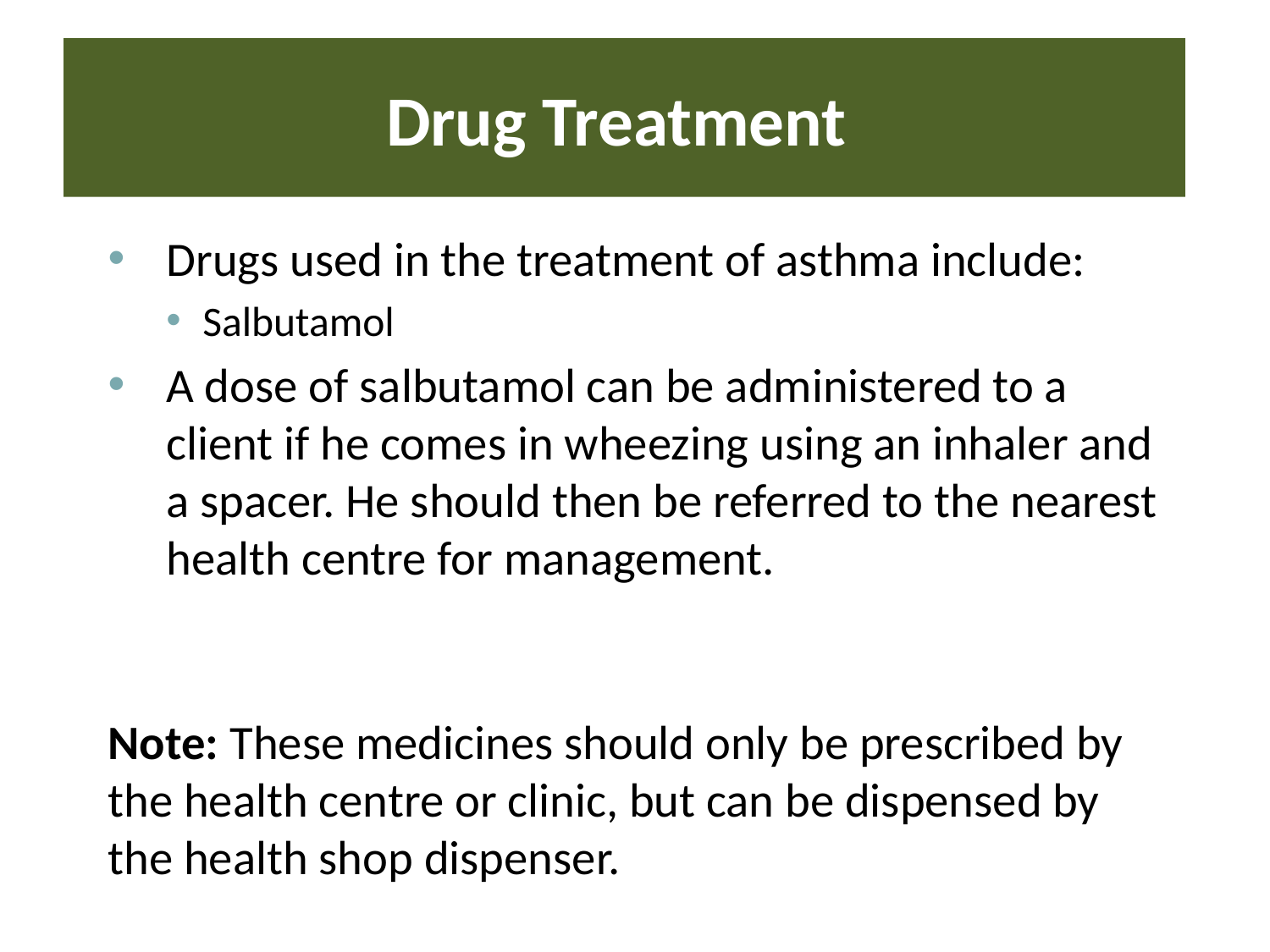

# Drug Treatment
Drugs used in the treatment of asthma include:
Salbutamol
A dose of salbutamol can be administered to a client if he comes in wheezing using an inhaler and a spacer. He should then be referred to the nearest health centre for management.

Note: These medicines should only be prescribed by the health centre or clinic, but can be dispensed by the health shop dispenser.